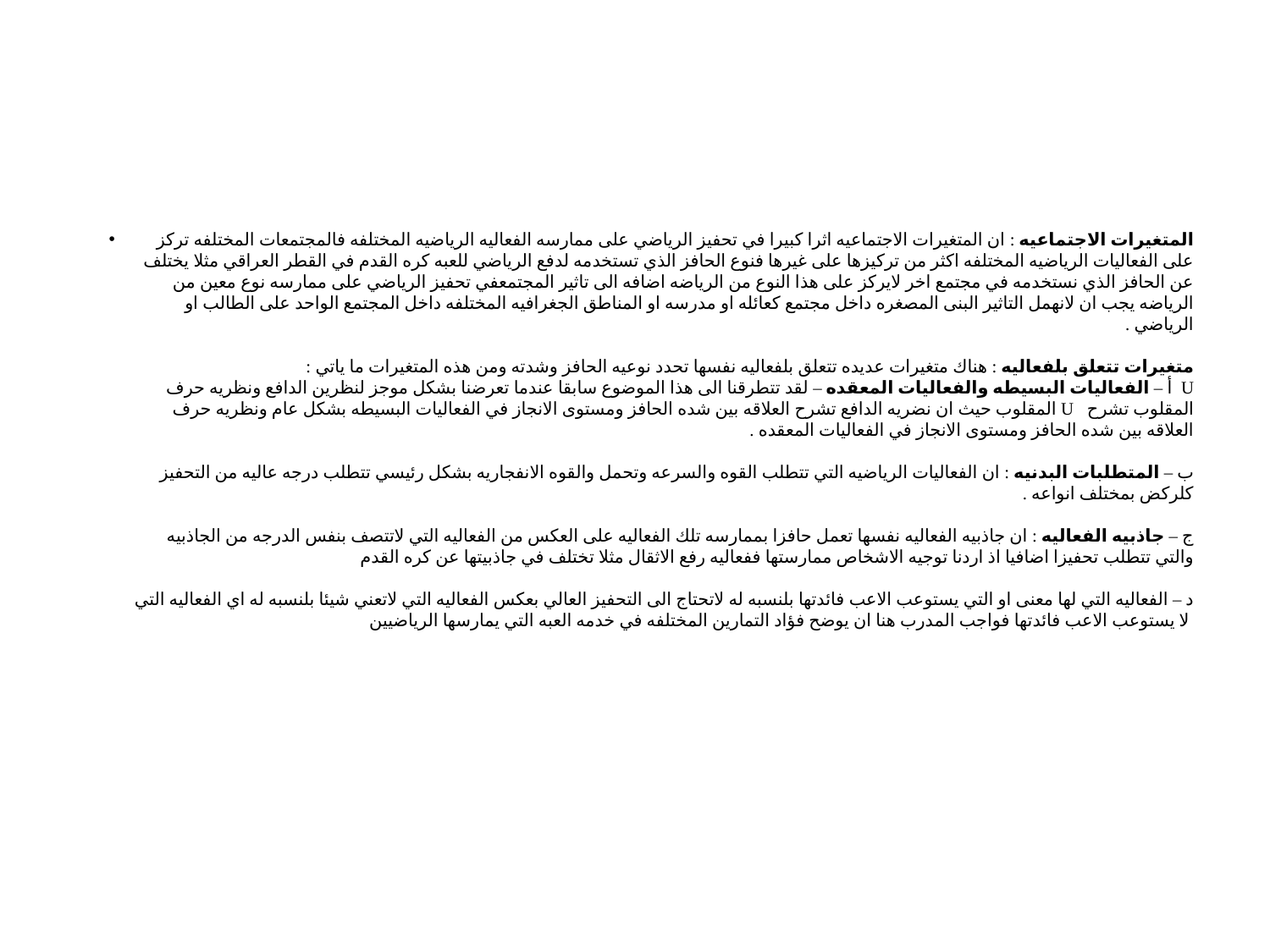

#
المتغيرات الاجتماعيه : ان المتغيرات الاجتماعيه اثرا كبيرا في تحفيز الرياضي على ممارسه الفعاليه الرياضيه المختلفه فالمجتمعات المختلفه تركز على الفعاليات الرياضيه المختلفه اكثر من تركيزها على غيرها فنوع الحافز الذي تستخدمه لدفع الرياضي للعبه كره القدم في القطر العراقي مثلا يختلف عن الحافز الذي نستخدمه في مجتمع اخر لايركز على هذا النوع من الرياضه اضافه الى تاثير المجتمعفي تحفيز الرياضي على ممارسه نوع معين من الرياضه يجب ان لانهمل التاثير البنى المصغره داخل مجتمع كعائله او مدرسه او المناطق الجغرافيه المختلفه داخل المجتمع الواحد على الطالب او الرياضي .
 
متغيرات تتعلق بلفعاليه : هناك متغيرات عديده تتعلق بلفعاليه نفسها تحدد نوعيه الحافز وشدته ومن هذه المتغيرات ما ياتي :
أ – الفعاليات البسيطه والفعاليات المعقده – لقد تتطرقنا الى هذا الموضوع سابقا عندما تعرضنا بشكل موجز لنظرين الدافع ونظريه حرف  U المقلوب حيث ان نضريه الدافع تشرح العلاقه بين شده الحافز ومستوى الانجاز في الفعاليات البسيطه بشكل عام ونظريه حرف U   المقلوب تشرح العلاقه بين شده الحافز ومستوى الانجاز في الفعاليات المعقده .
 
ب – المتطلبات البدنيه : ان الفعاليات الرياضيه التي تتطلب القوه والسرعه وتحمل والقوه الانفجاريه بشكل رئيسي تتطلب درجه عاليه من التحفيز كلركض بمختلف انواعه .
 
ج – جاذبيه الفعاليه : ان جاذبيه الفعاليه نفسها تعمل حافزا بممارسه تلك الفعاليه على العكس من الفعاليه التي لاتتصف بنفس الدرجه من الجاذبيه والتي تتطلب تحفيزا اضافيا اذ اردنا توجيه الاشخاص ممارستها ففعاليه رفع الاثقال مثلا تختلف في جاذبيتها عن كره القدم
 
د – الفعاليه التي لها معنى او التي يستوعب الاعب فائدتها بلنسبه له لاتحتاج الى التحفيز العالي بعكس الفعاليه التي لاتعني شيئا بلنسبه له اي الفعاليه التي لا يستوعب الاعب فائدتها فواجب المدرب هنا ان يوضح فؤاد التمارين المختلفه في خدمه العبه التي يمارسها الرياضيين